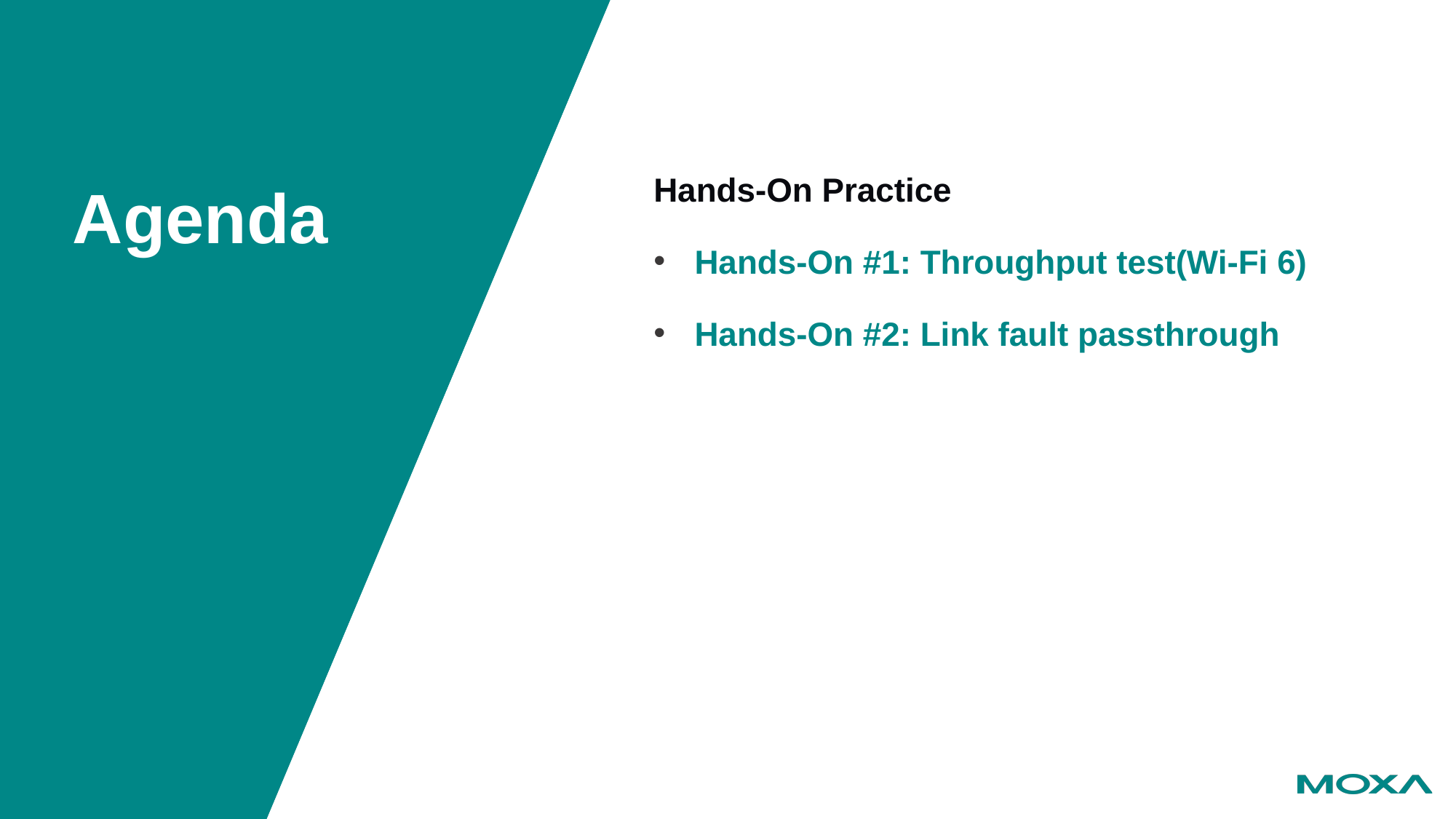

Hands-On Practice
Hands-On #1: Throughput test(Wi-Fi 6)
Hands-On #2: Link fault passthrough

# Agenda